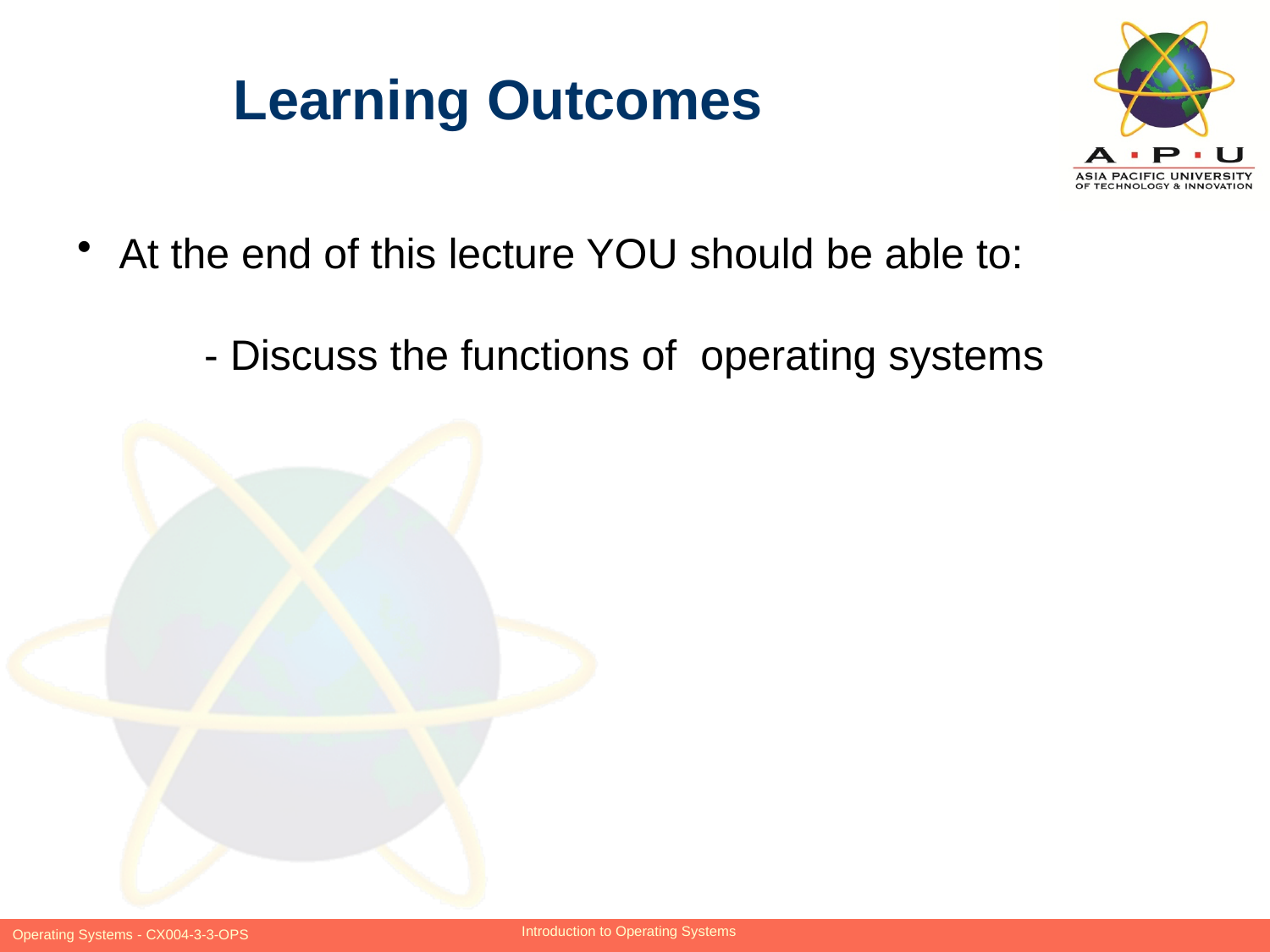

Learning Outcomes
 At the end of this lecture YOU should be able to:

	- Discuss the functions of  operating systems

Slide 3 of 23